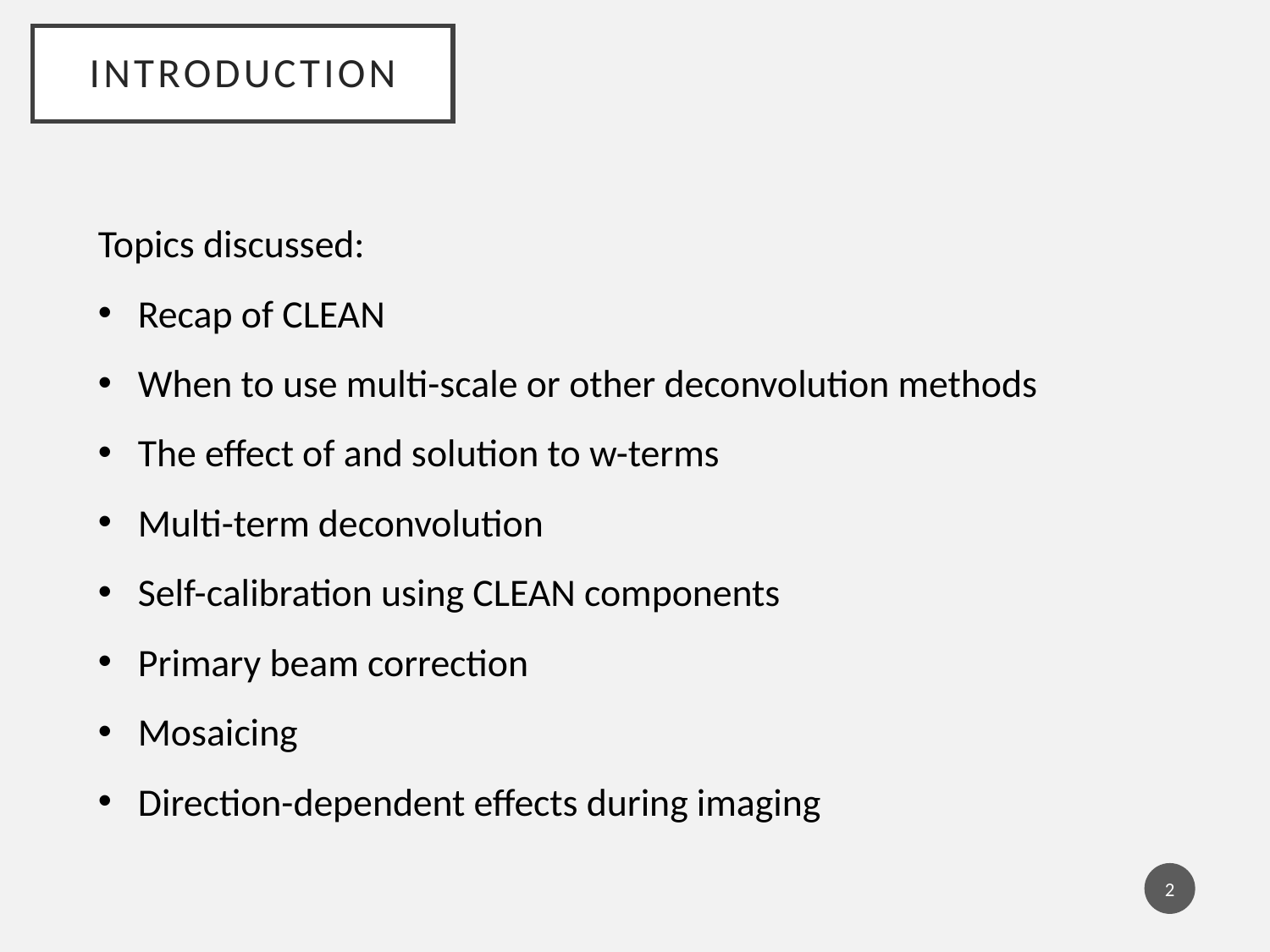

# Introduction
Topics discussed:
Recap of CLEAN
When to use multi-scale or other deconvolution methods
The effect of and solution to w-terms
Multi-term deconvolution
Self-calibration using CLEAN components
Primary beam correction
Mosaicing
Direction-dependent effects during imaging
2